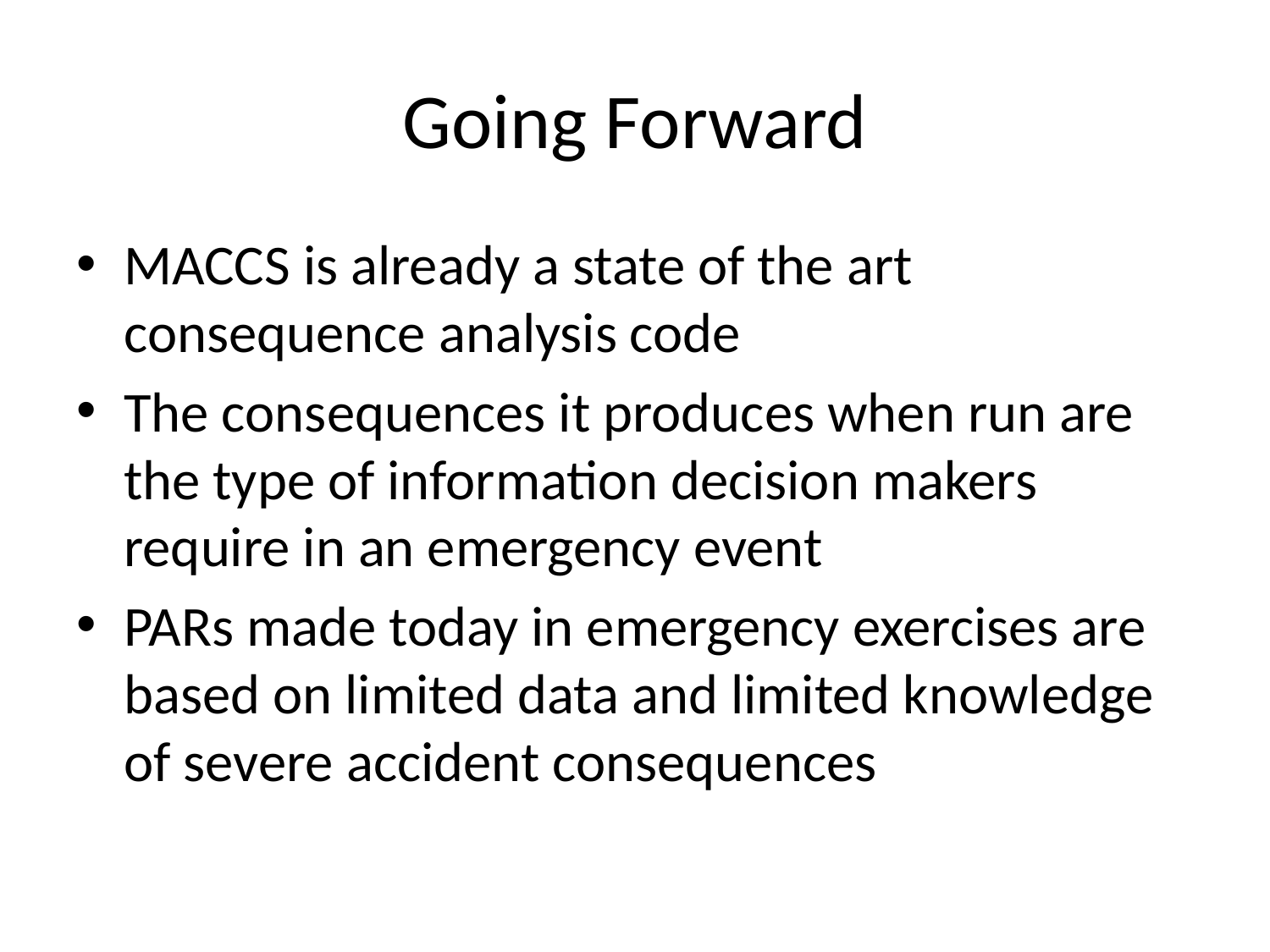

# Going Forward
MACCS is already a state of the art consequence analysis code
The consequences it produces when run are the type of information decision makers require in an emergency event
PARs made today in emergency exercises are based on limited data and limited knowledge of severe accident consequences